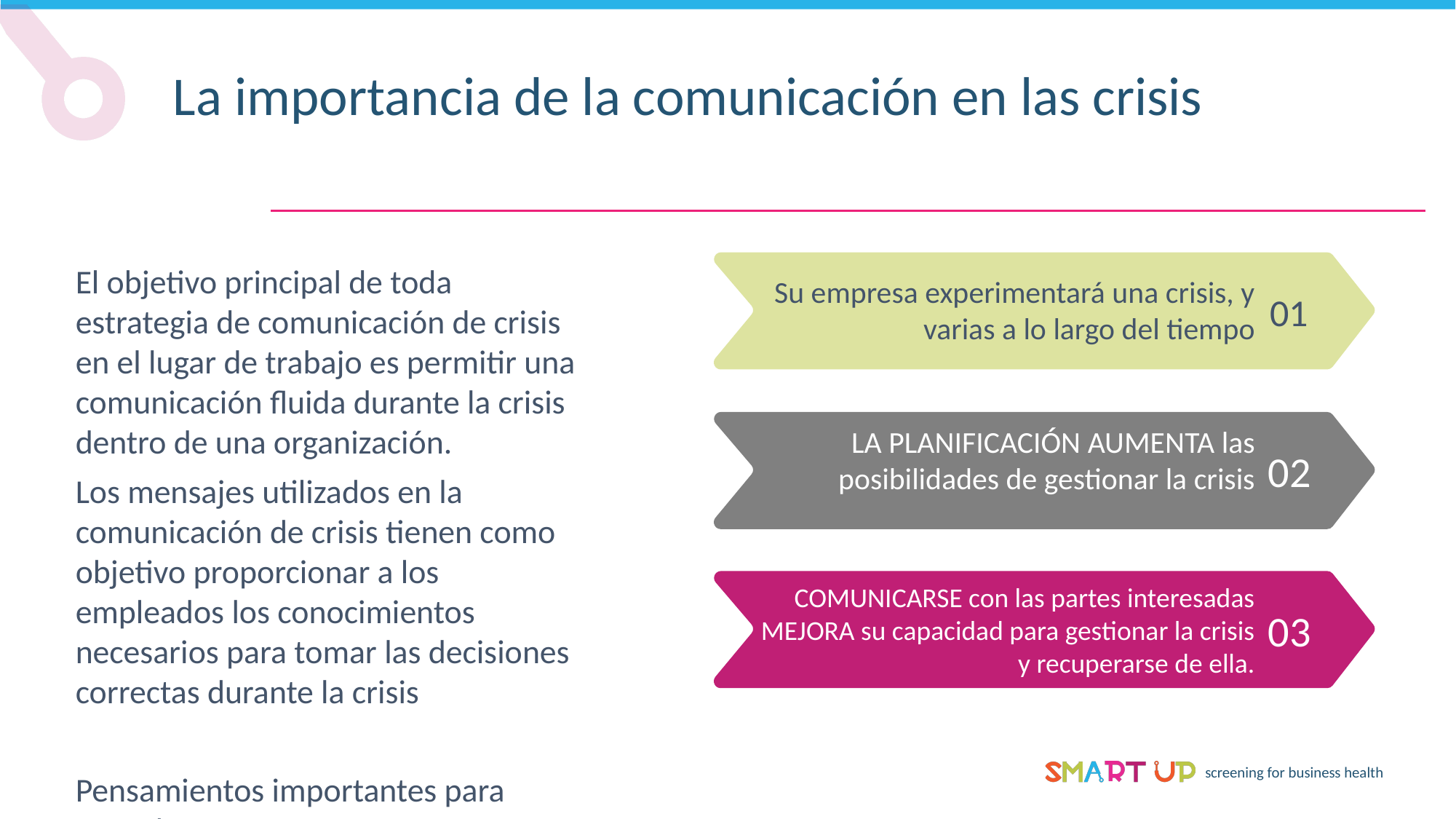

La importancia de la comunicación en las crisis

El objetivo principal de toda estrategia de comunicación de crisis en el lugar de trabajo es permitir una comunicación fluida durante la crisis dentro de una organización.
Los mensajes utilizados en la comunicación de crisis tienen como objetivo proporcionar a los empleados los conocimientos necesarios para tomar las decisiones correctas durante la crisis

Pensamientos importantes para recordar:

Su empresa experimentará una crisis, y varias a lo largo del tiempo
01

LA PLANIFICACIÓN AUMENTA las posibilidades de gestionar la crisis
02

COMUNICARSE con las partes interesadas MEJORA su capacidad para gestionar la crisis y recuperarse de ella.
03